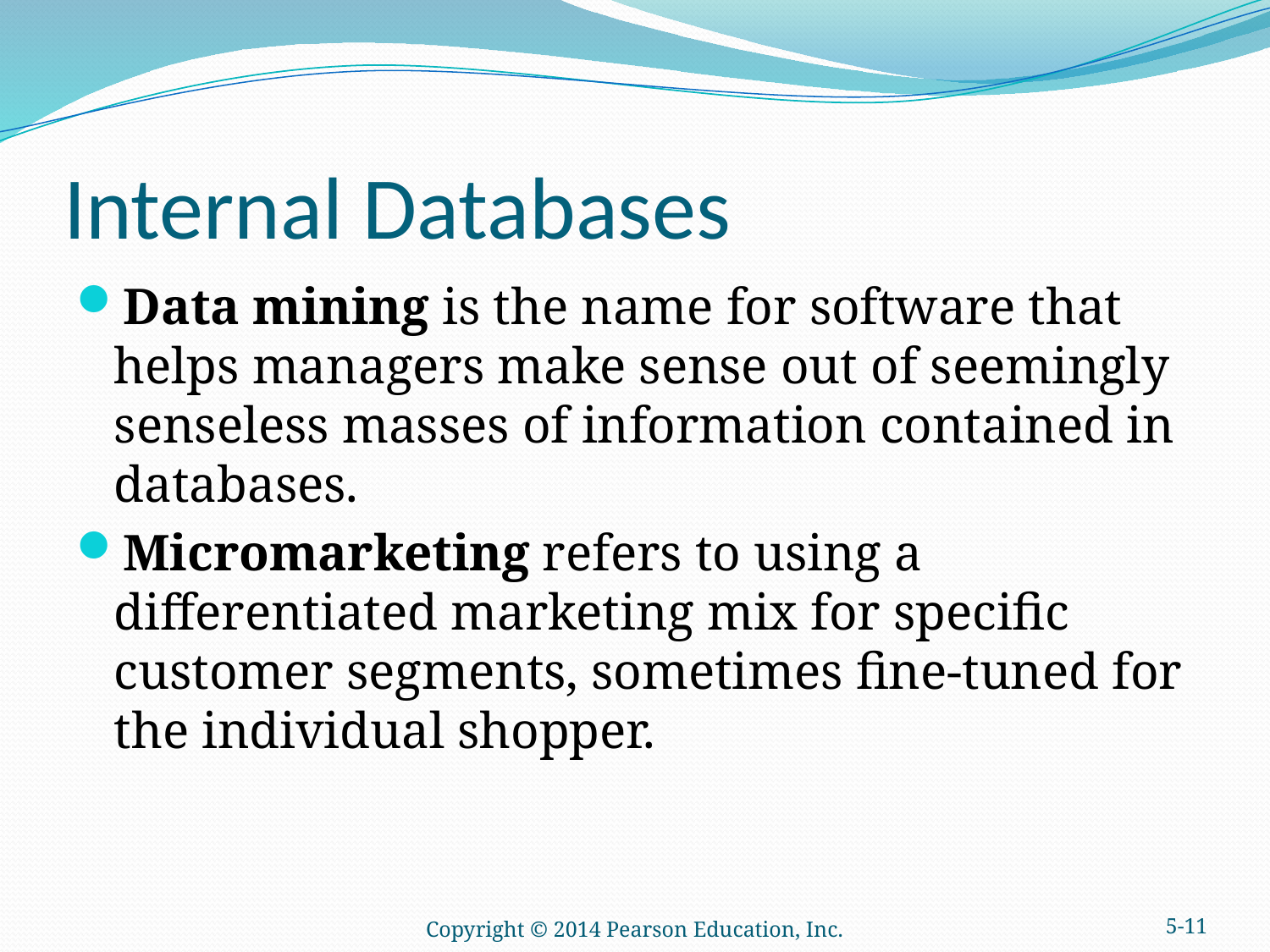

# Internal Databases
Data mining is the name for software that helps managers make sense out of seemingly senseless masses of information contained in databases.
Micromarketing refers to using a differentiated marketing mix for specific customer segments, sometimes fine-tuned for the individual shopper.